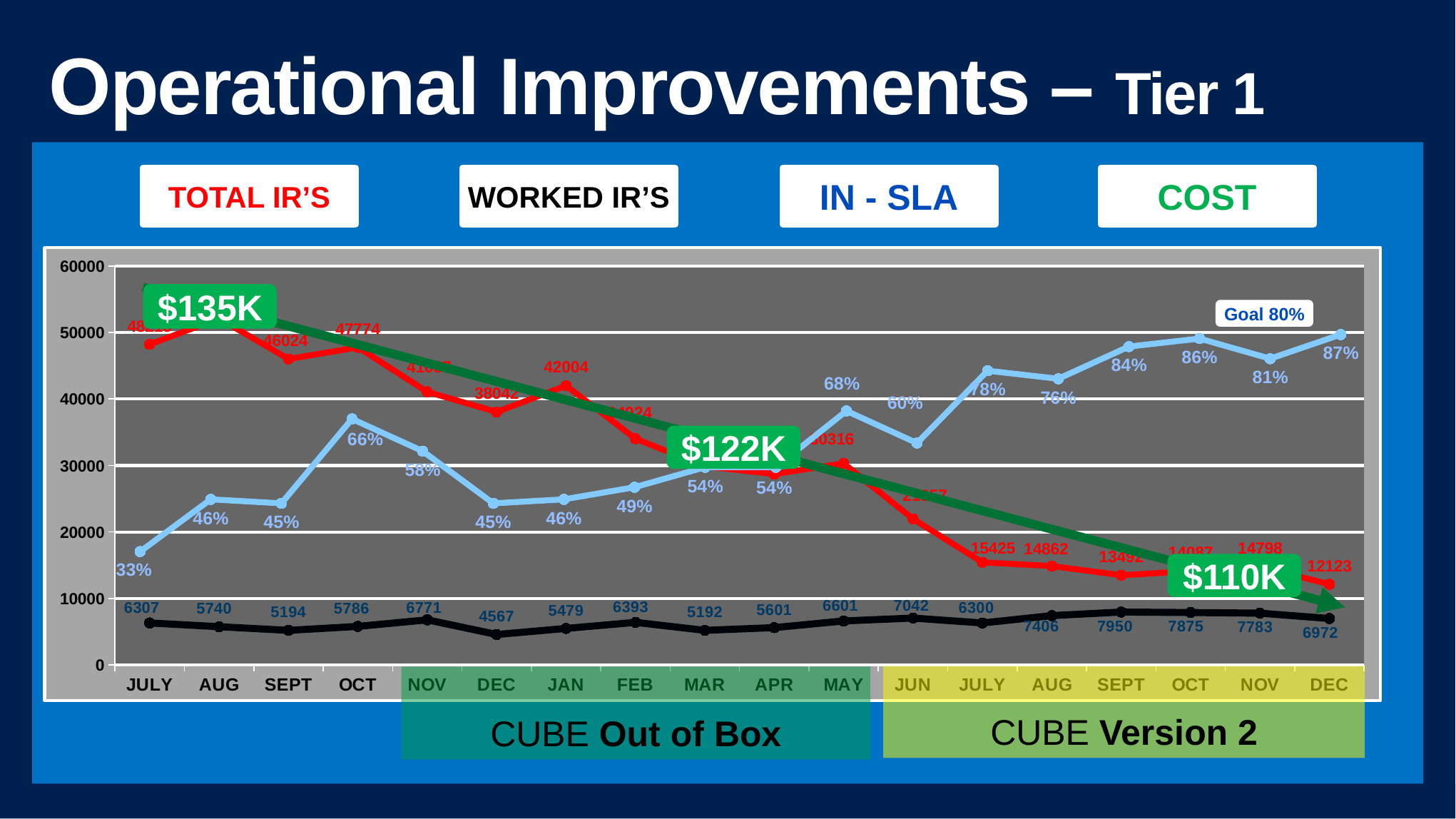

# Operational Improvements – Tier 1

COST
IN - SLA
WORKED IR’S
TOTAL IR’S

### Chart

| Category | IR | Worked/IR |
|---|---|---|
| JULY | 48215.0 | 6307.0 |
| AUG | 52124.0 | 5740.0 |
| SEPT | 46024.0 | 5194.0 |
| OCT | 47774.0 | 5786.0 |
| NOV | 41087.0 | 6771.0 |
| DEC | 38042.0 | 4567.0 |
| JAN | 42004.0 | 5479.0 |
| FEB | 34024.0 | 6393.0 |
| MAR | 29870.0 | 5192.0 |
| APR | 28705.0 | 5601.0 |
| MAY | 30316.0 | 6601.0 |
| JUN | 21957.0 | 7042.0 |
| JULY | 15425.0 | 6300.0 |
| AUG | 14862.0 | 7406.0 |
| SEPT | 13492.0 | 7950.0 |
| OCT | 14087.0 | 7875.0 |
| NOV | 14798.0 | 7783.0 |
| DEC | 12123.0 | 6972.0 |

### Chart

| Category | IN-SLA |
|---|---|
| JULY | 0.33000000000000007 |
| AUG | 0.46 |
| SEPT | 0.45 |
| OCT | 0.6600000000000001 |
| NOV | 0.5800000000000001 |
| DEC | 0.45 |
| JAN | 0.46 |
| FEB | 0.49000000000000005 |
| MAR | 0.54 |
| APR | 0.54 |
| MAY | 0.68 |
| JUN | 0.6000000000000001 |
| JULY | 0.78 |
| AUG | 0.7600000000000001 |
| SEPT | 0.8400000000000001 |
| OCT | 0.8600000000000001 |
| NOV | 0.81 |
| DEC | 0.8700000000000001 |
$135K
Goal 80%
$122K
$110K
CUBE Version 2
CUBE Out of Box